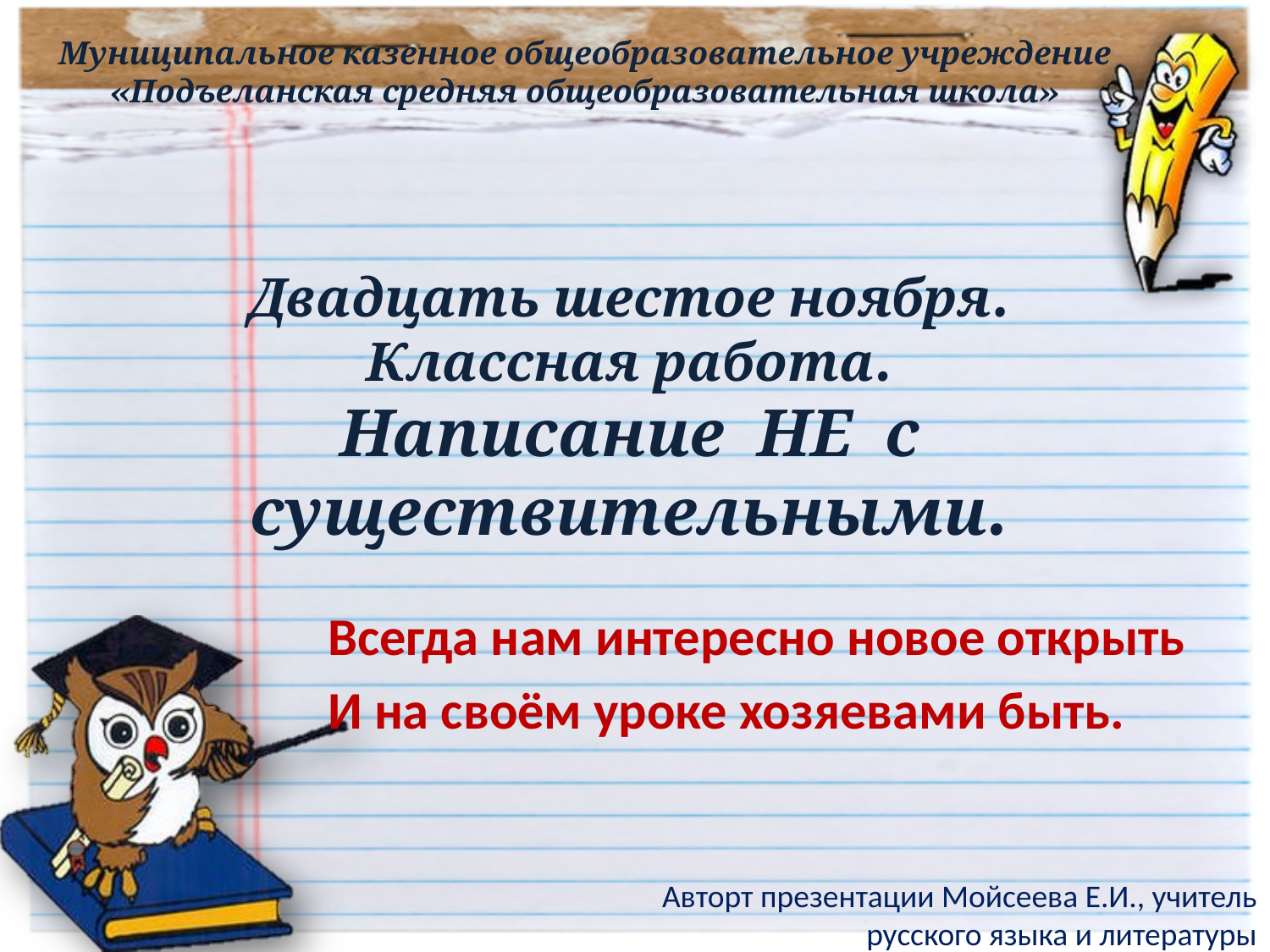

Муниципальное казенное общеобразовательное учреждение
«Подъеланская средняя общеобразовательная школа»
# Двадцать шестое ноября. Классная работа. Написание  НЕ  с существительными.
Всегда нам интересно новое открыть
И на своём уроке хозяевами быть.

Авторт презентации Мойсеева Е.И., учитель русского языка и литературы